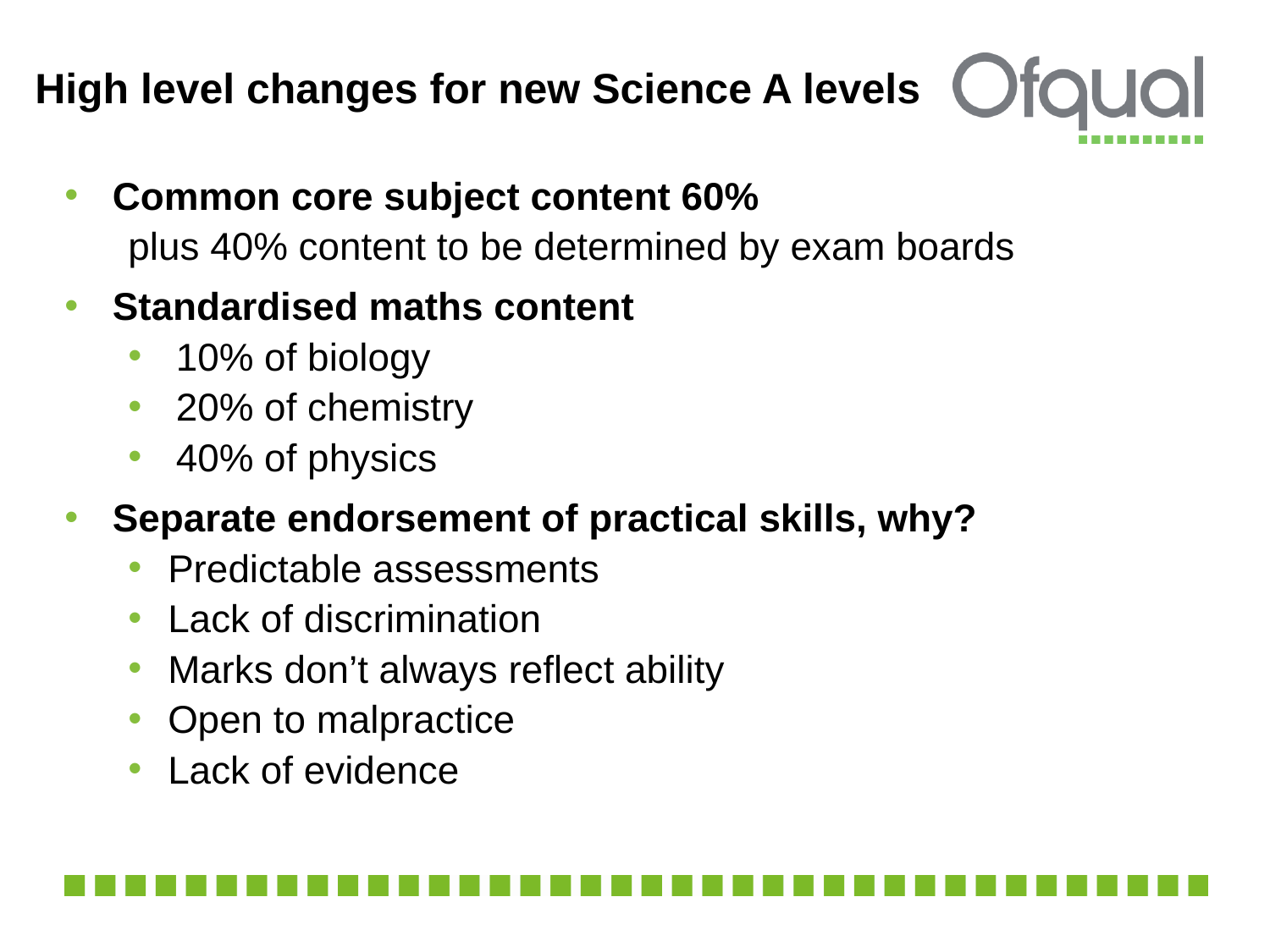

# High level changes for new Science A levels
Common core subject content 60%
plus 40% content to be determined by exam boards
Standardised maths content
10% of biology
20% of chemistry
40% of physics
Separate endorsement of practical skills, why?
Predictable assessments
Lack of discrimination
Marks don’t always reflect ability
Open to malpractice
Lack of evidence